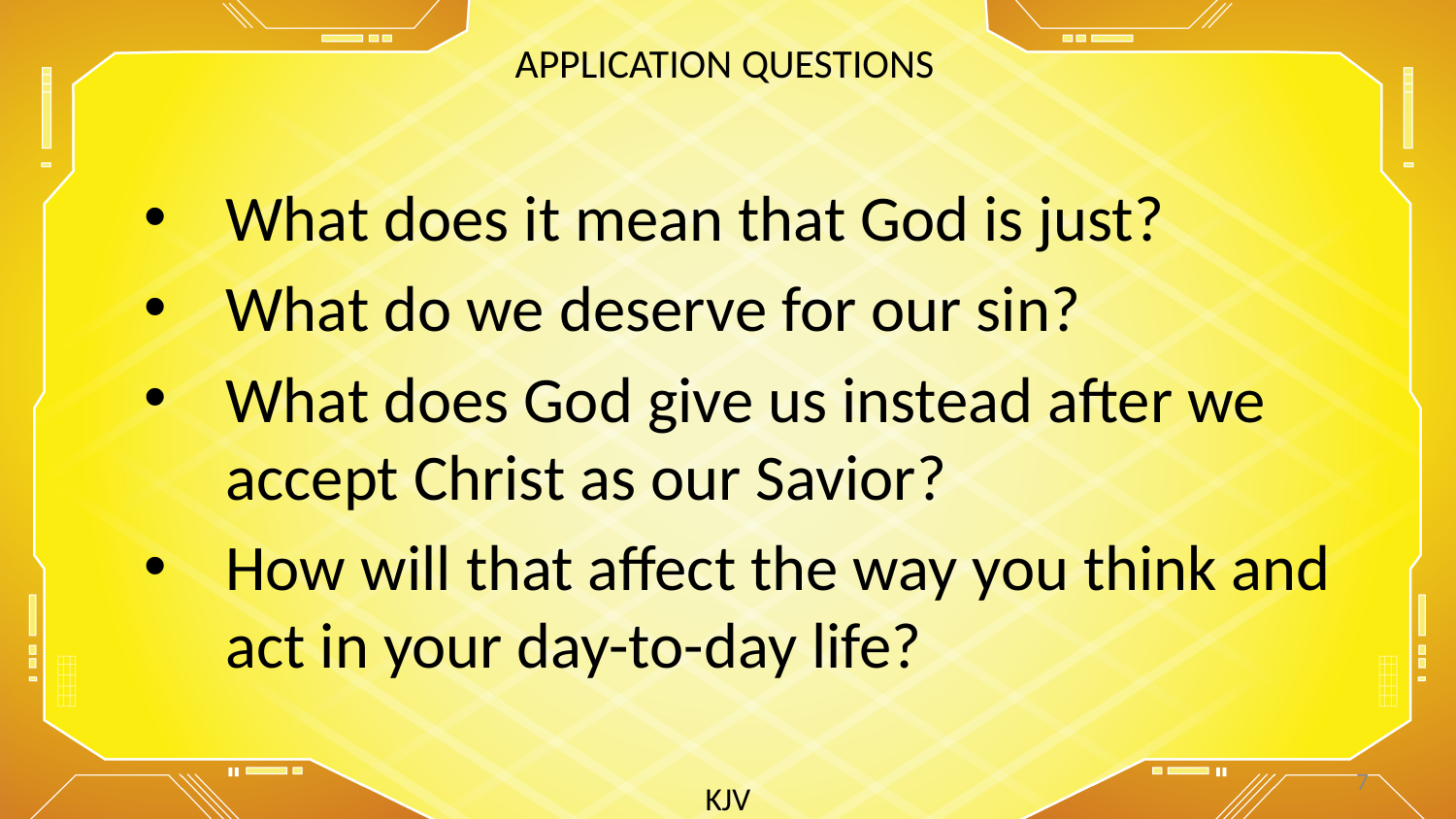

APPLICATION QUESTIONS
What does it mean that God is just?
What do we deserve for our sin?
What does God give us instead after we accept Christ as our Savior?
How will that affect the way you think and act in your day-to-day life?
7
KJV